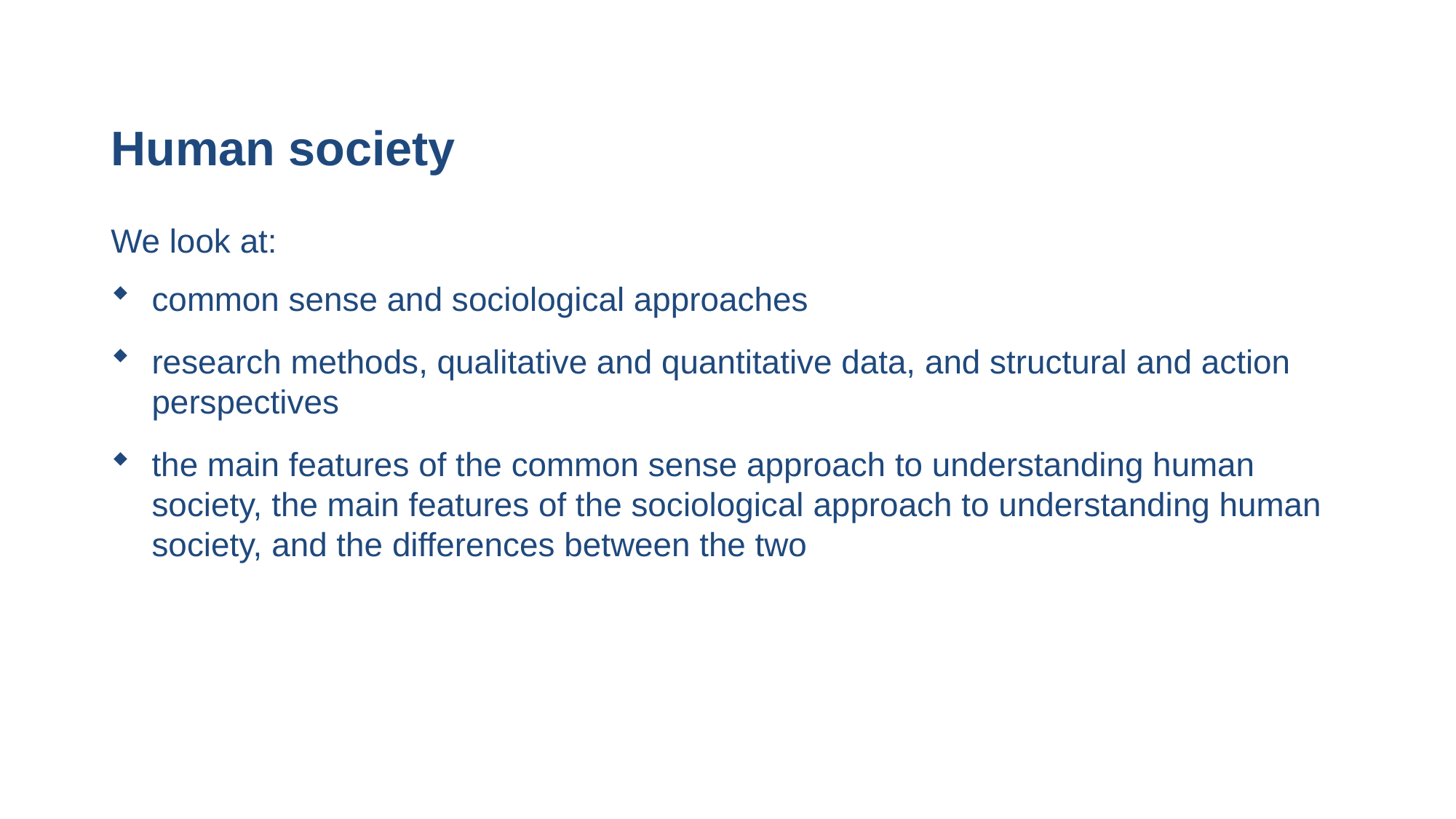

# Human society
We look at:
common sense and sociological approaches
research methods, qualitative and quantitative data, and structural and action perspectives
the main features of the common sense approach to understanding human society, the main features of the sociological approach to understanding human society, and the differences between the two